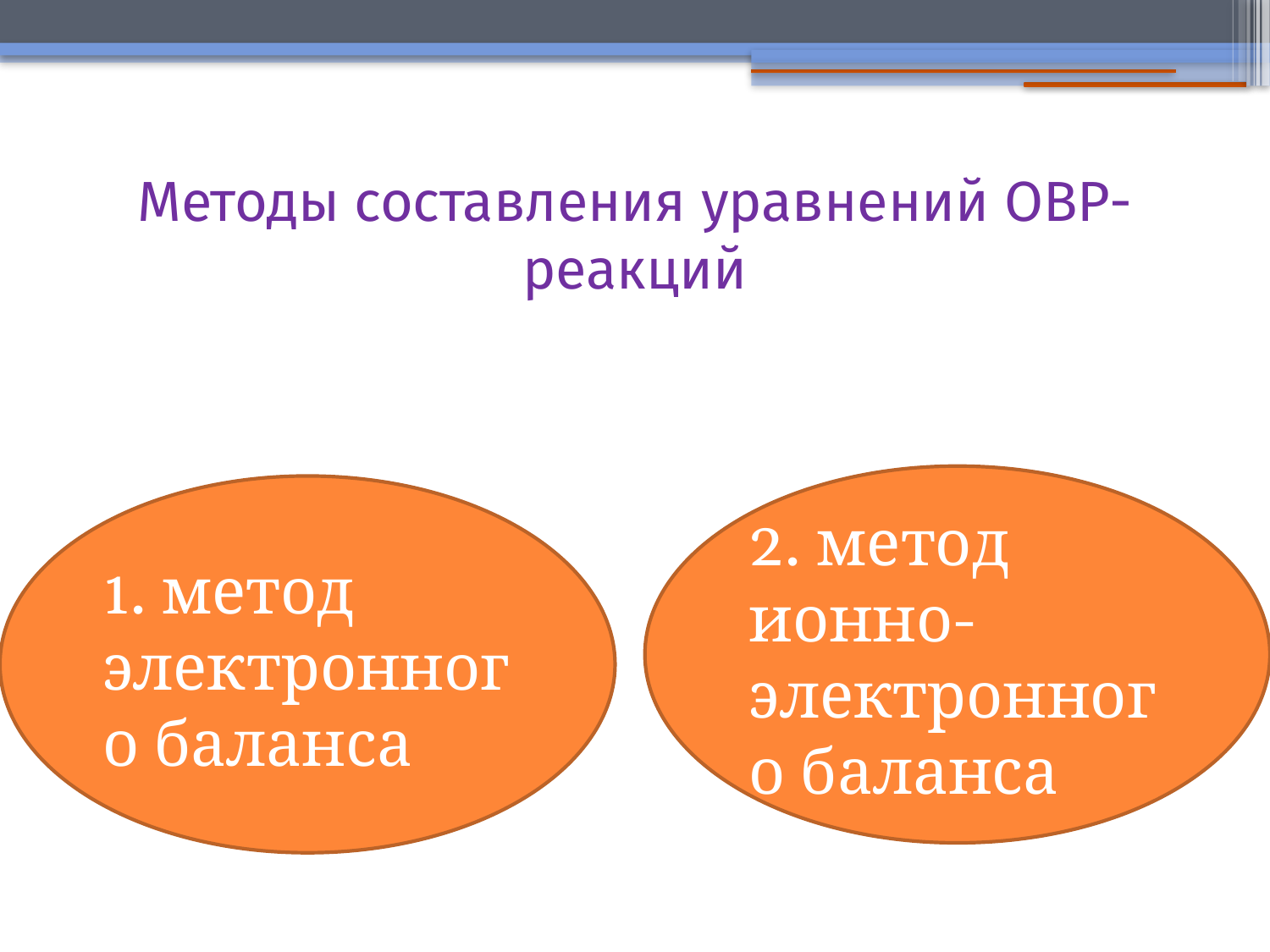

Методы составления уравнений ОВР- реакций
2. метод ионно-электронного баланса
1. метод электронного баланса